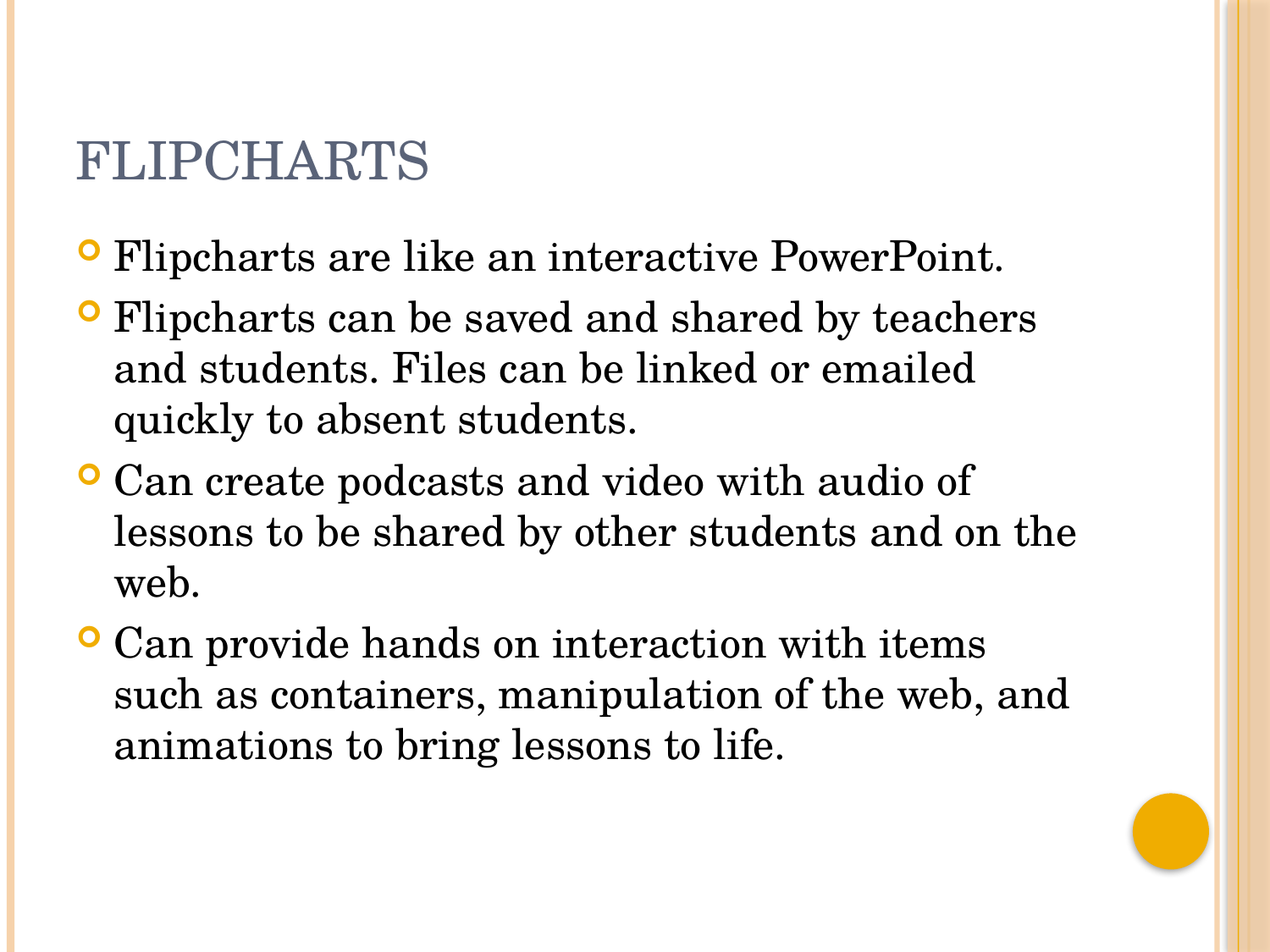

# Flipcharts
Flipcharts are like an interactive PowerPoint.
Flipcharts can be saved and shared by teachers and students. Files can be linked or emailed quickly to absent students.
Can create podcasts and video with audio of lessons to be shared by other students and on the web.
Can provide hands on interaction with items such as containers, manipulation of the web, and animations to bring lessons to life.